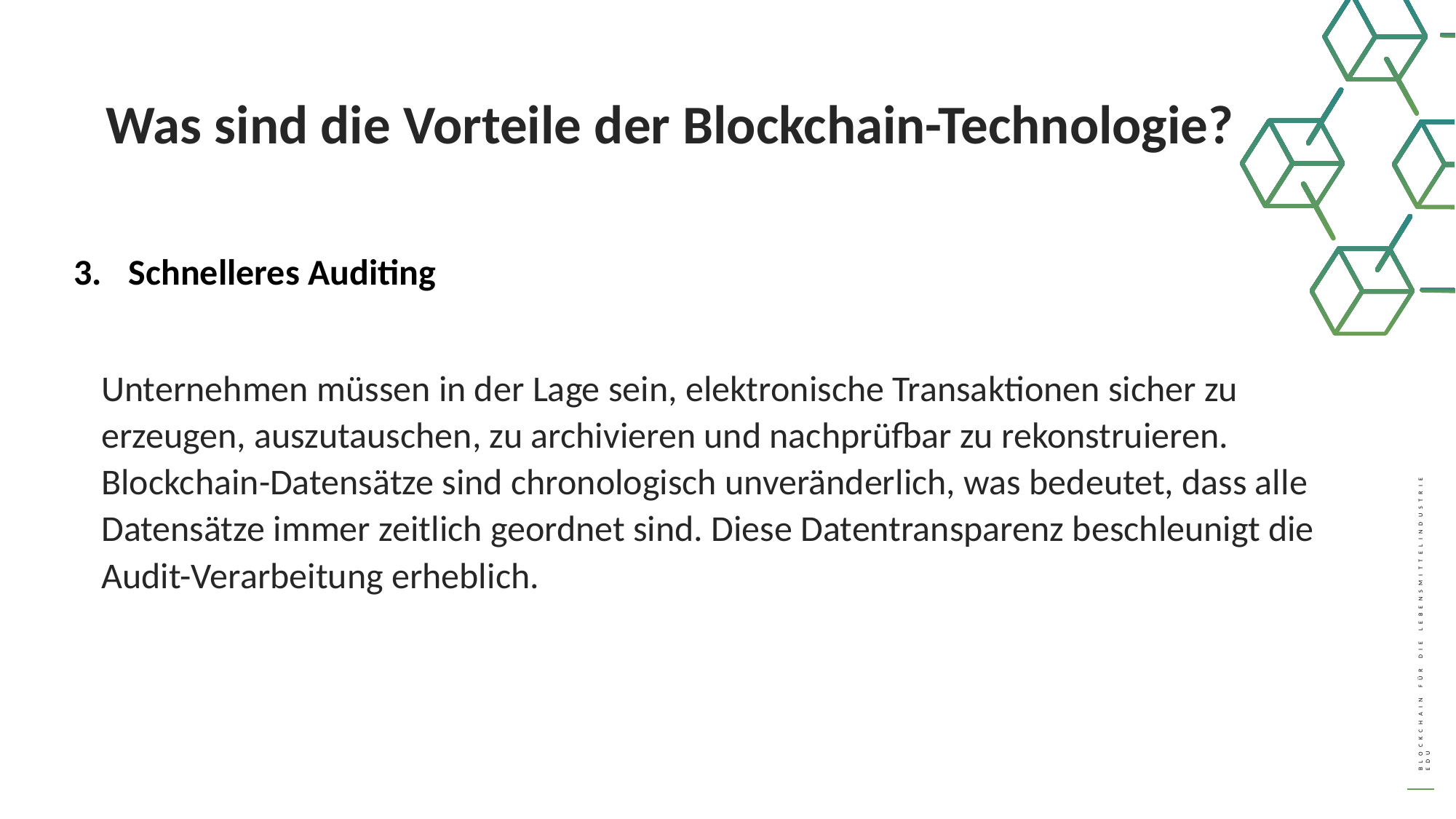

Was sind die Vorteile der Blockchain-Technologie?
Schnelleres Auditing

	Unternehmen müssen in der Lage sein, elektronische Transaktionen sicher zu erzeugen, auszutauschen, zu archivieren und nachprüfbar zu rekonstruieren. Blockchain-Datensätze sind chronologisch unveränderlich, was bedeutet, dass alle Datensätze immer zeitlich geordnet sind. Diese Datentransparenz beschleunigt die Audit-Verarbeitung erheblich.